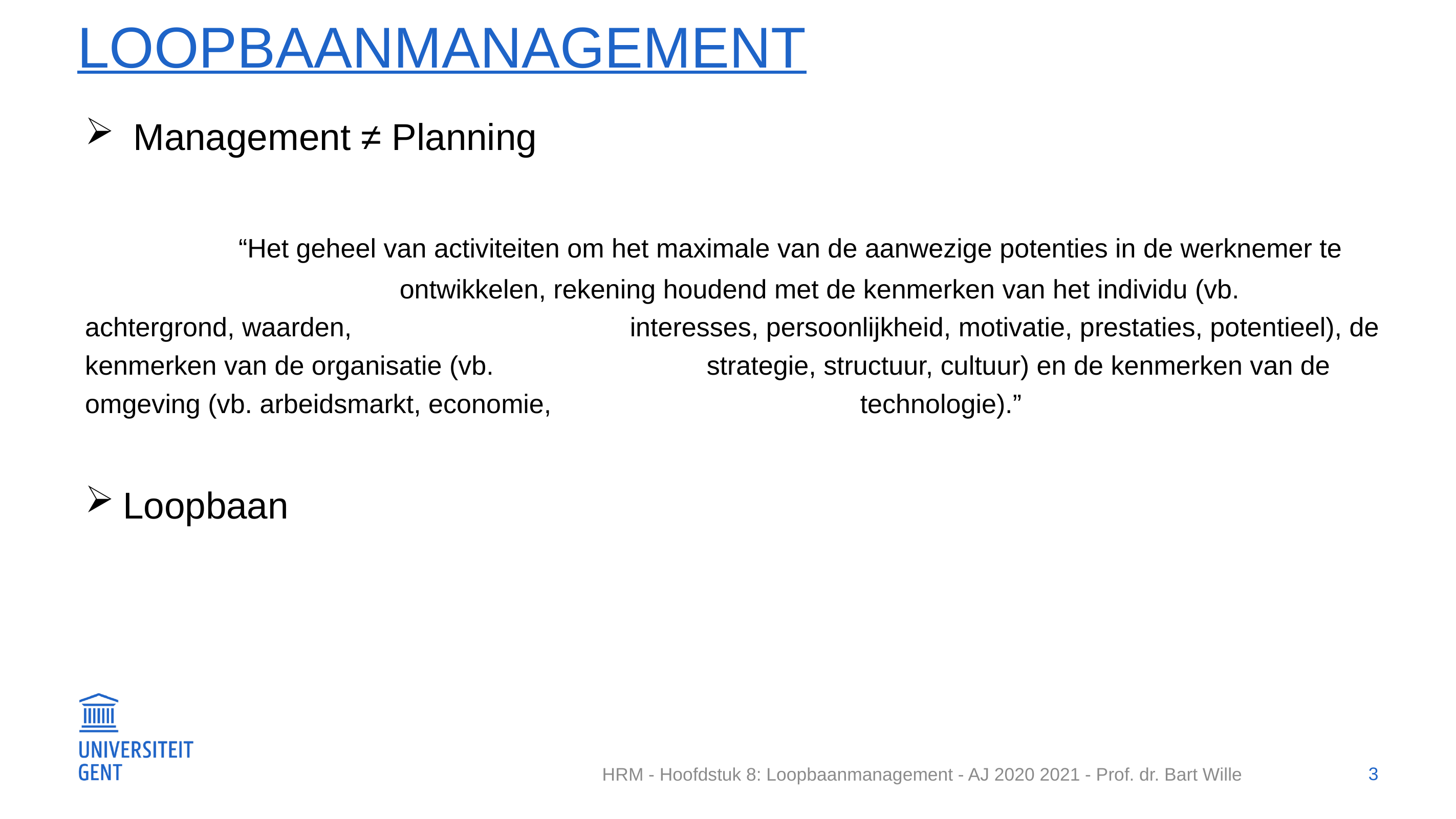

# loopbaanmanagement
 Management ≠ Planning

		“Het geheel van activiteiten om het maximale van de aanwezige potenties in de werknemer te     				 ontwikkelen, rekening houdend met de kenmerken van het individu (vb. achtergrond, waarden, 				 interesses, persoonlijkheid, motivatie, prestaties, potentieel), de kenmerken van de organisatie (vb. 			 strategie, structuur, cultuur) en de kenmerken van de omgeving (vb. arbeidsmarkt, economie, 				 technologie).”

Loopbaan

3
HRM - Hoofdstuk 8: Loopbaanmanagement - AJ 2020 2021 - Prof. dr. Bart Wille